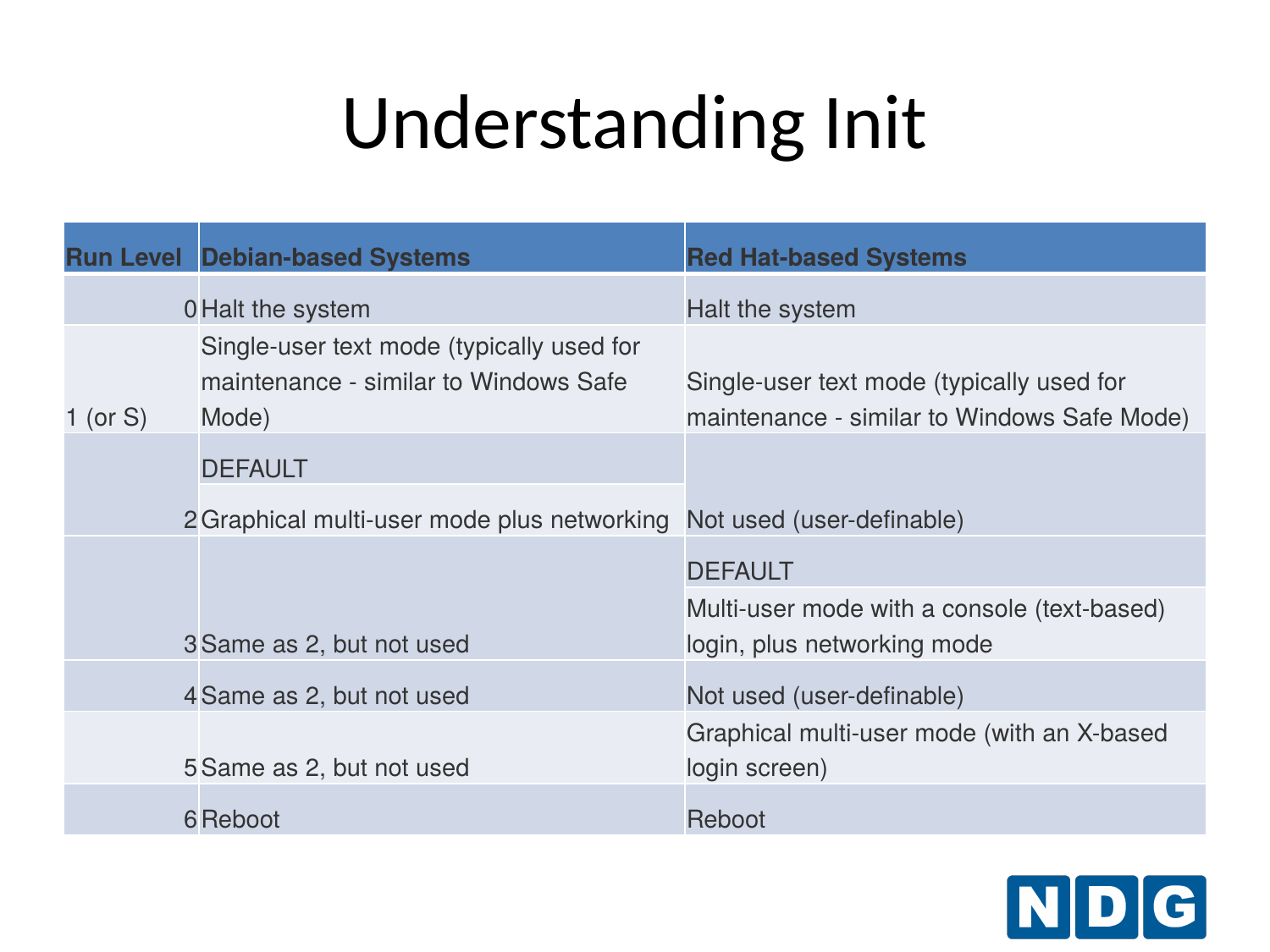

# Understanding Init
| Run Level | Debian-based Systems | Red Hat-based Systems |
| --- | --- | --- |
| 0 | Halt the system | Halt the system |
| 1 (or S) | Single-user text mode (typically used for maintenance - similar to Windows Safe Mode) | Single-user text mode (typically used for maintenance - similar to Windows Safe Mode) |
| 2 | DEFAULT | Not used (user-definable) |
|  | Graphical multi-user mode plus networking |  |
| 3 | Same as 2, but not used | DEFAULT |
|  |  | Multi-user mode with a console (text-based) login, plus networking mode |
| 4 | Same as 2, but not used | Not used (user-definable) |
| 5 | Same as 2, but not used | Graphical multi-user mode (with an X-based login screen) |
| 6 | Reboot | Reboot |